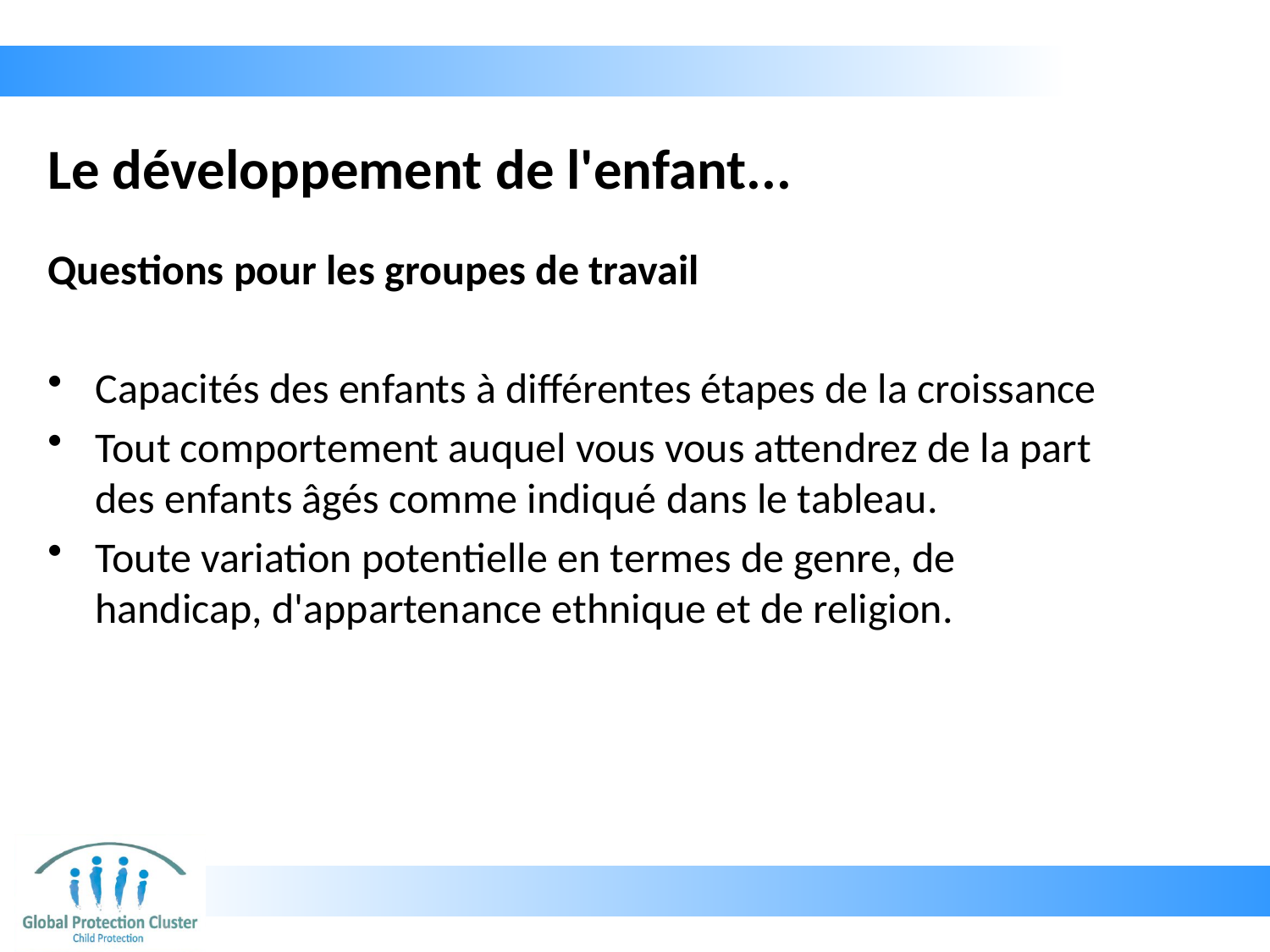

# Le développement de l'enfant...
Questions pour les groupes de travail

Capacités des enfants à différentes étapes de la croissance
Tout comportement auquel vous vous attendrez de la part des enfants âgés comme indiqué dans le tableau.
Toute variation potentielle en termes de genre, de handicap, d'appartenance ethnique et de religion.